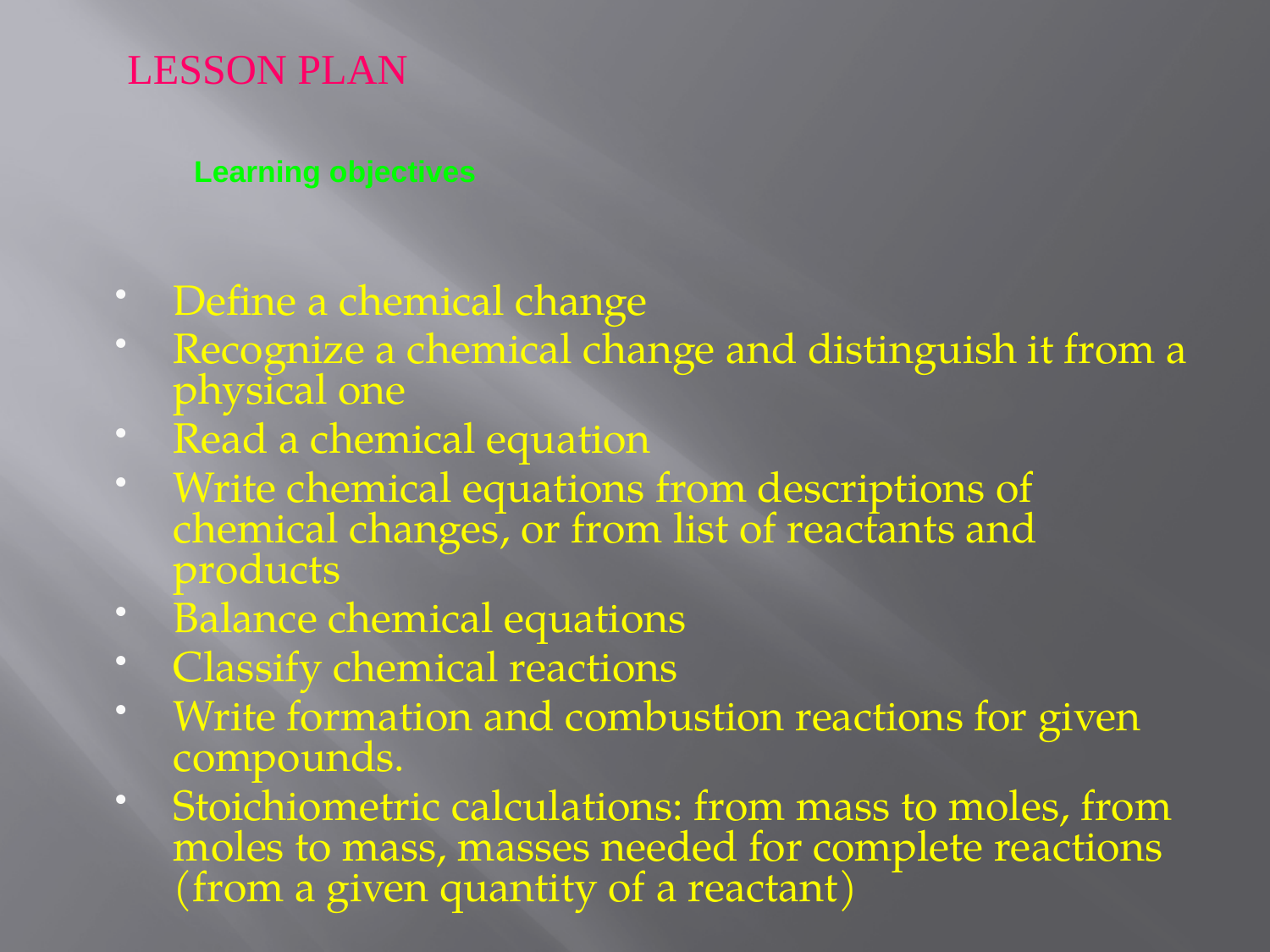

LESSON PLAN
# Learning objectives
Define a chemical change
Recognize a chemical change and distinguish it from a physical one
Read a chemical equation
Write chemical equations from descriptions of chemical changes, or from list of reactants and products
Balance chemical equations
Classify chemical reactions
Write formation and combustion reactions for given compounds.
Stoichiometric calculations: from mass to moles, from moles to mass, masses needed for complete reactions (from a given quantity of a reactant)